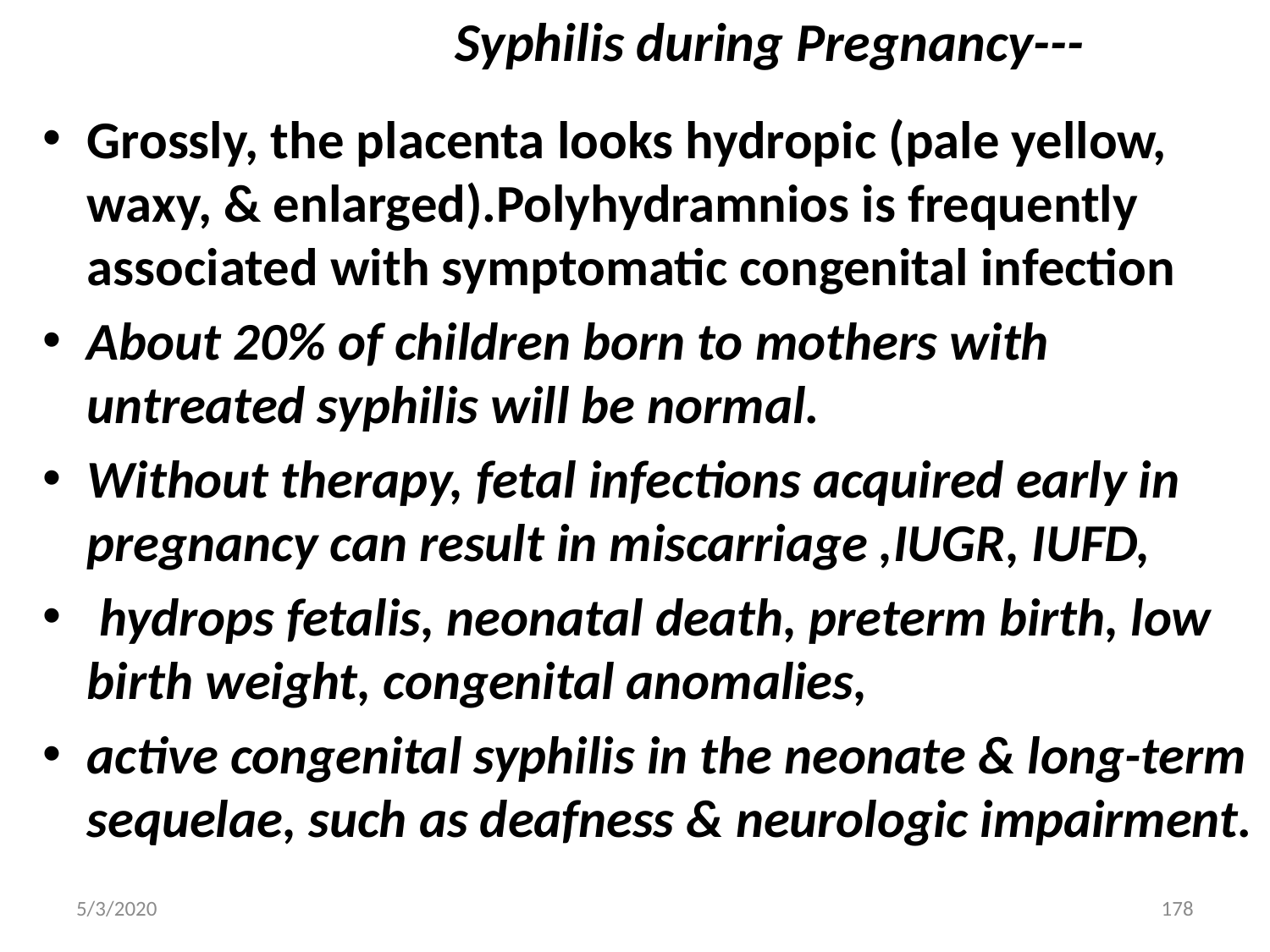

# Syphilis during Pregnancy---
Grossly, the placenta looks hydropic (pale yellow, waxy, & enlarged).Polyhydramnios is frequently associated with symptomatic congenital infection
About 20% of children born to mothers with untreated syphilis will be normal.
Without therapy, fetal infections acquired early in pregnancy can result in miscarriage ,IUGR, IUFD,
 hydrops fetalis, neonatal death, preterm birth, low birth weight, congenital anomalies,
active congenital syphilis in the neonate & long-term sequelae, such as deafness & neurologic impairment.

5/3/2020
178